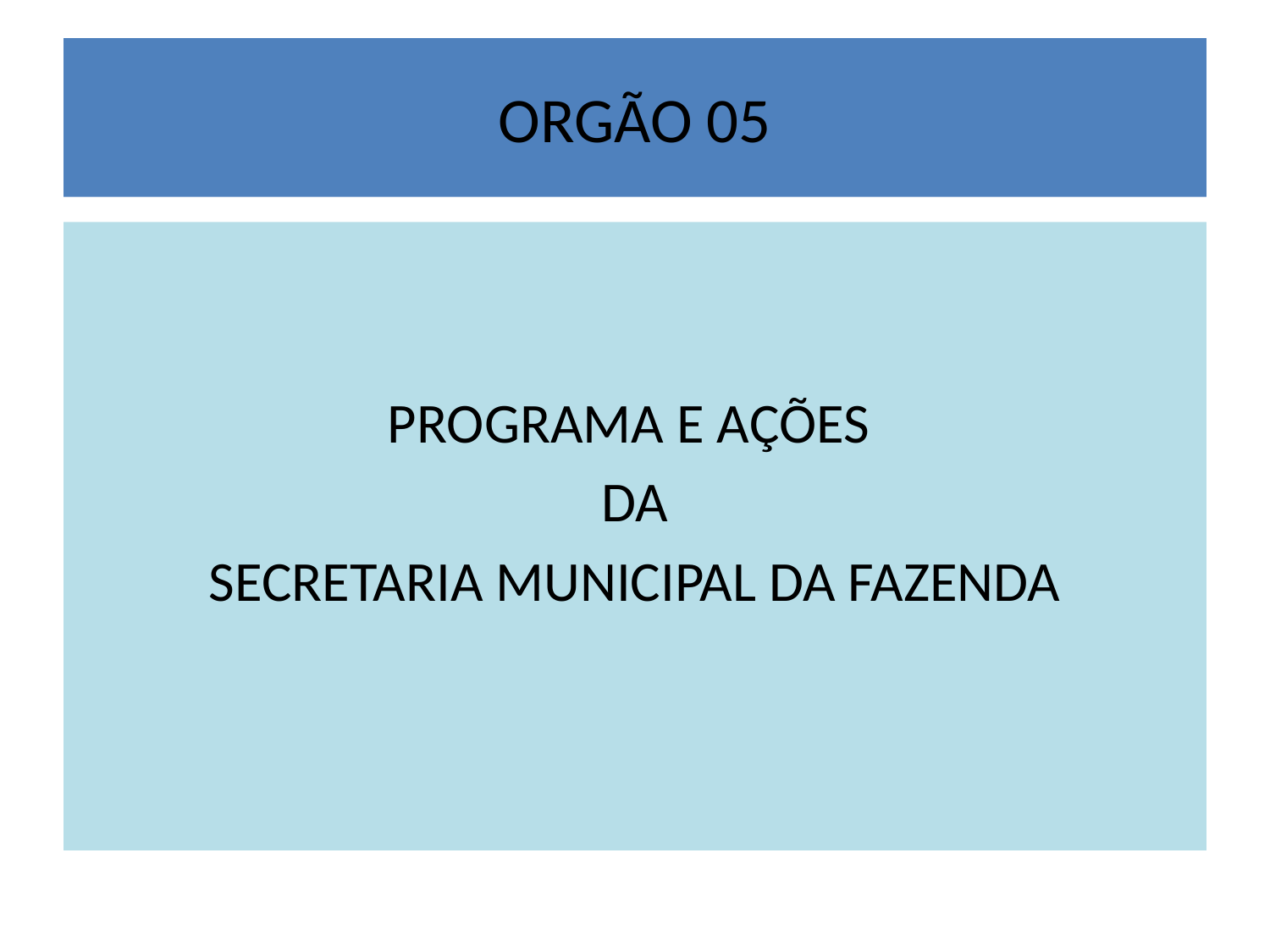

# ORGÃO 05

PROGRAMA E AÇÕES
DA
SECRETARIA MUNICIPAL DA FAZENDA